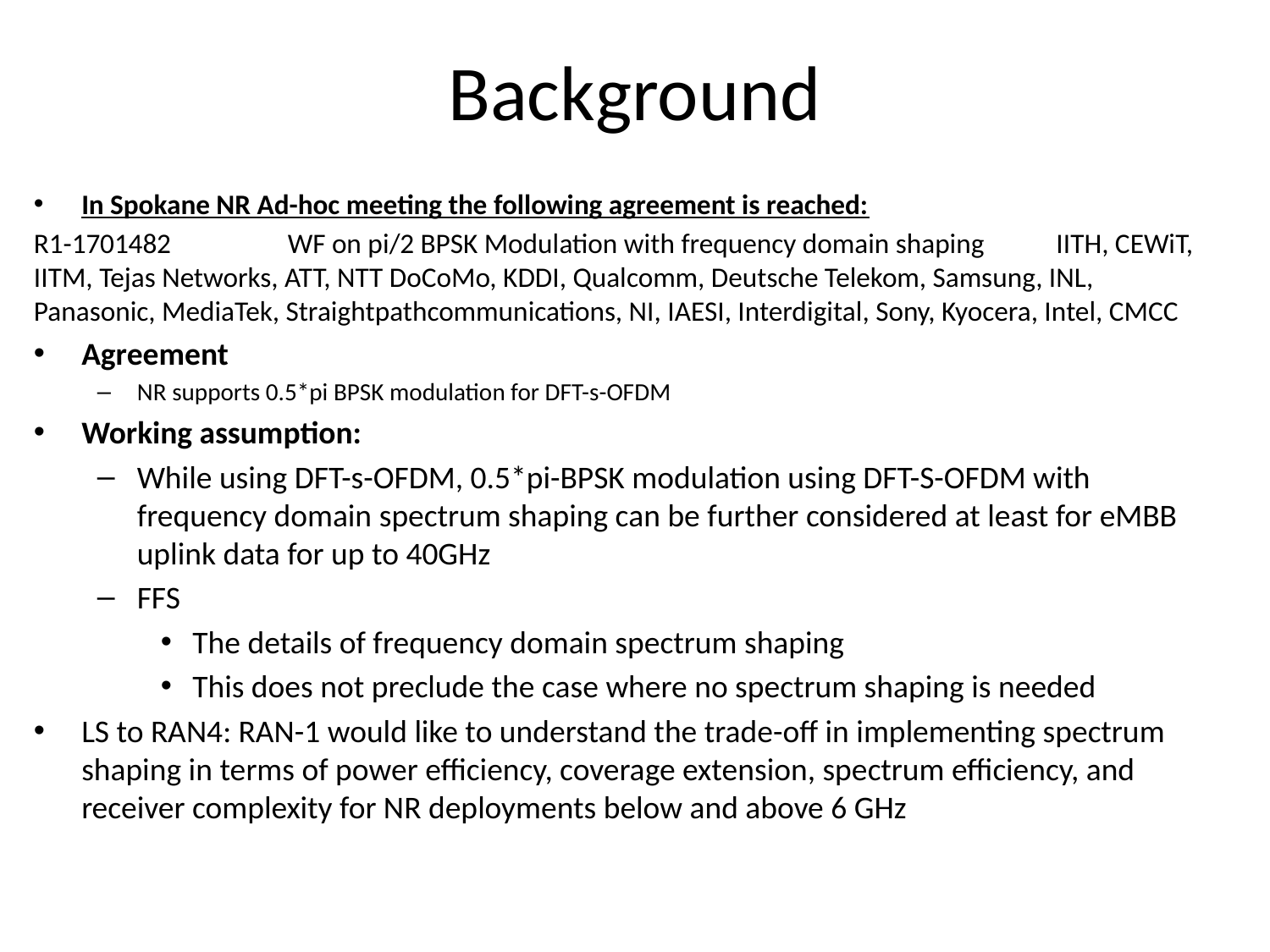

# Background
In Spokane NR Ad-hoc meeting the following agreement is reached:
R1-1701482	WF on pi/2 BPSK Modulation with frequency domain shaping	 IITH, CEWiT, IITM, Tejas Networks, ATT, NTT DoCoMo, KDDI, Qualcomm, Deutsche Telekom, Samsung, INL, Panasonic, MediaTek, Straightpathcommunications, NI, IAESI, Interdigital, Sony, Kyocera, Intel, CMCC
Agreement
NR supports 0.5*pi BPSK modulation for DFT-s-OFDM
Working assumption:
While using DFT-s-OFDM, 0.5*pi-BPSK modulation using DFT-S-OFDM with frequency domain spectrum shaping can be further considered at least for eMBB uplink data for up to 40GHz
FFS
The details of frequency domain spectrum shaping
This does not preclude the case where no spectrum shaping is needed
LS to RAN4: RAN-1 would like to understand the trade-off in implementing spectrum shaping in terms of power efficiency, coverage extension, spectrum efficiency, and receiver complexity for NR deployments below and above 6 GHz